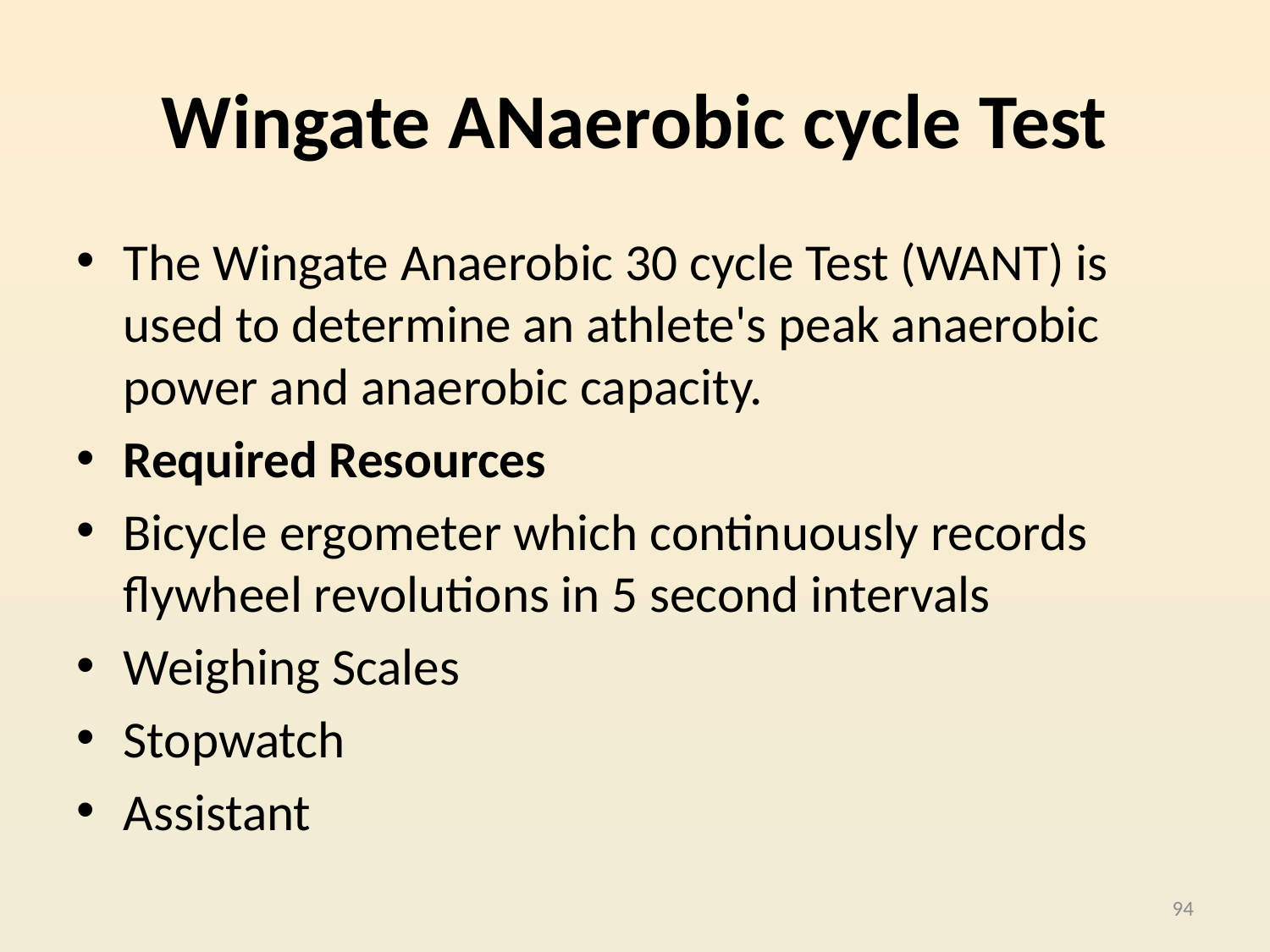

# Wingate ANaerobic cycle Test
The Wingate Anaerobic 30 cycle Test (WANT) is used to determine an athlete's peak anaerobic power and anaerobic capacity.
Required Resources
Bicycle ergometer which continuously records flywheel revolutions in 5 second intervals
Weighing Scales
Stopwatch
Assistant

94